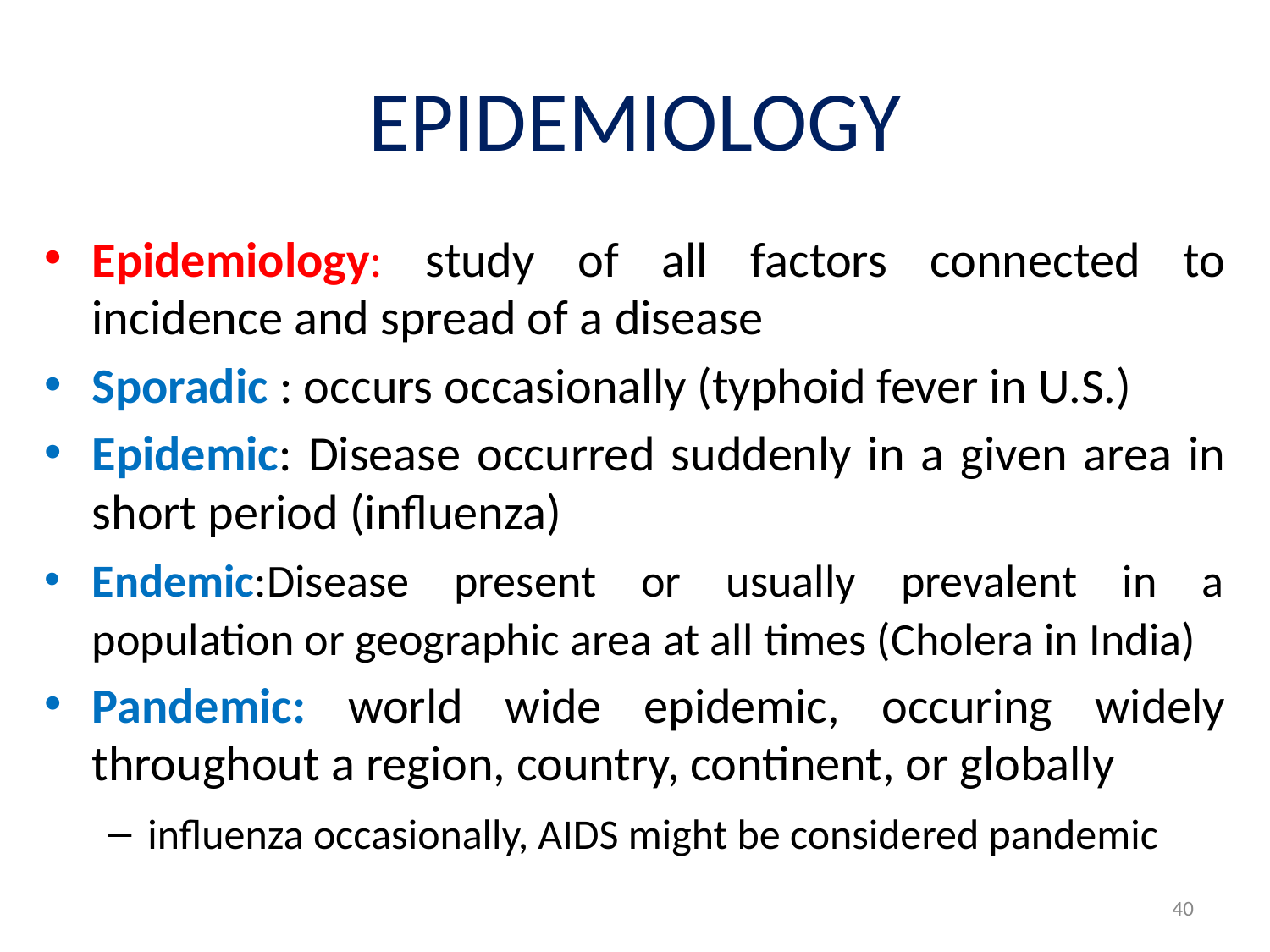

# EPIDEMIOLOGY
Epidemiology: study of all factors connected to incidence and spread of a disease
Sporadic : occurs occasionally (typhoid fever in U.S.)
Epidemic: Disease occurred suddenly in a given area in short period (influenza)
Endemic:Disease present or usually prevalent in a population or geographic area at all times (Cholera in India)
Pandemic: world wide epidemic, occuring widely throughout a region, country, continent, or globally
influenza occasionally, AIDS might be considered pandemic

40